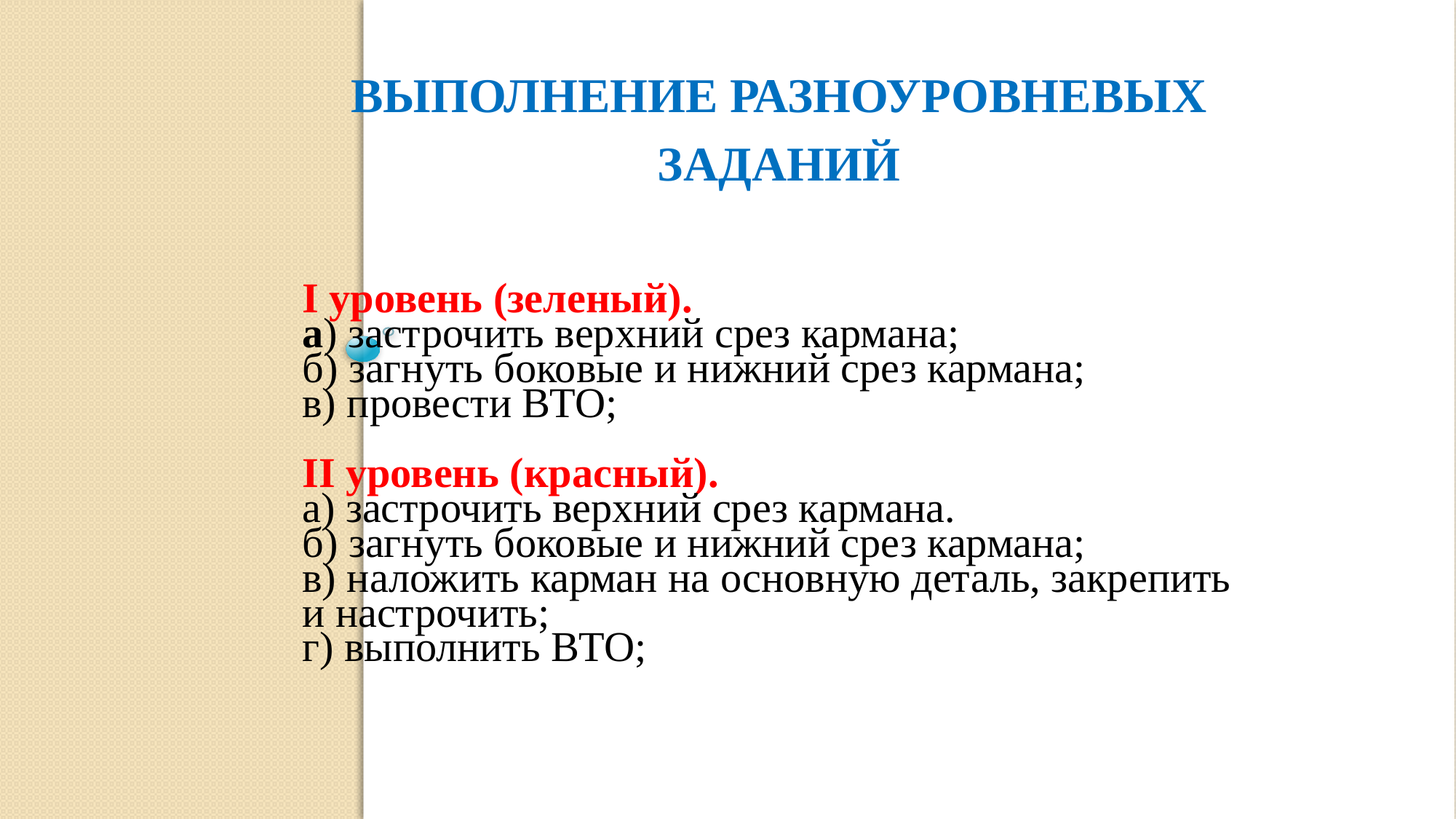

# Выполнение разноуровневых заданий
I уровень (зеленый).
а) застрочить верхний срез кармана;
б) загнуть боковые и нижний срез кармана;
в) провести ВТО;

II уровень (красный).
а) застрочить верхний срез кармана.
б) загнуть боковые и нижний срез кармана;
в) наложить карман на основную деталь, закрепить и настрочить;
г) выполнить ВТО;